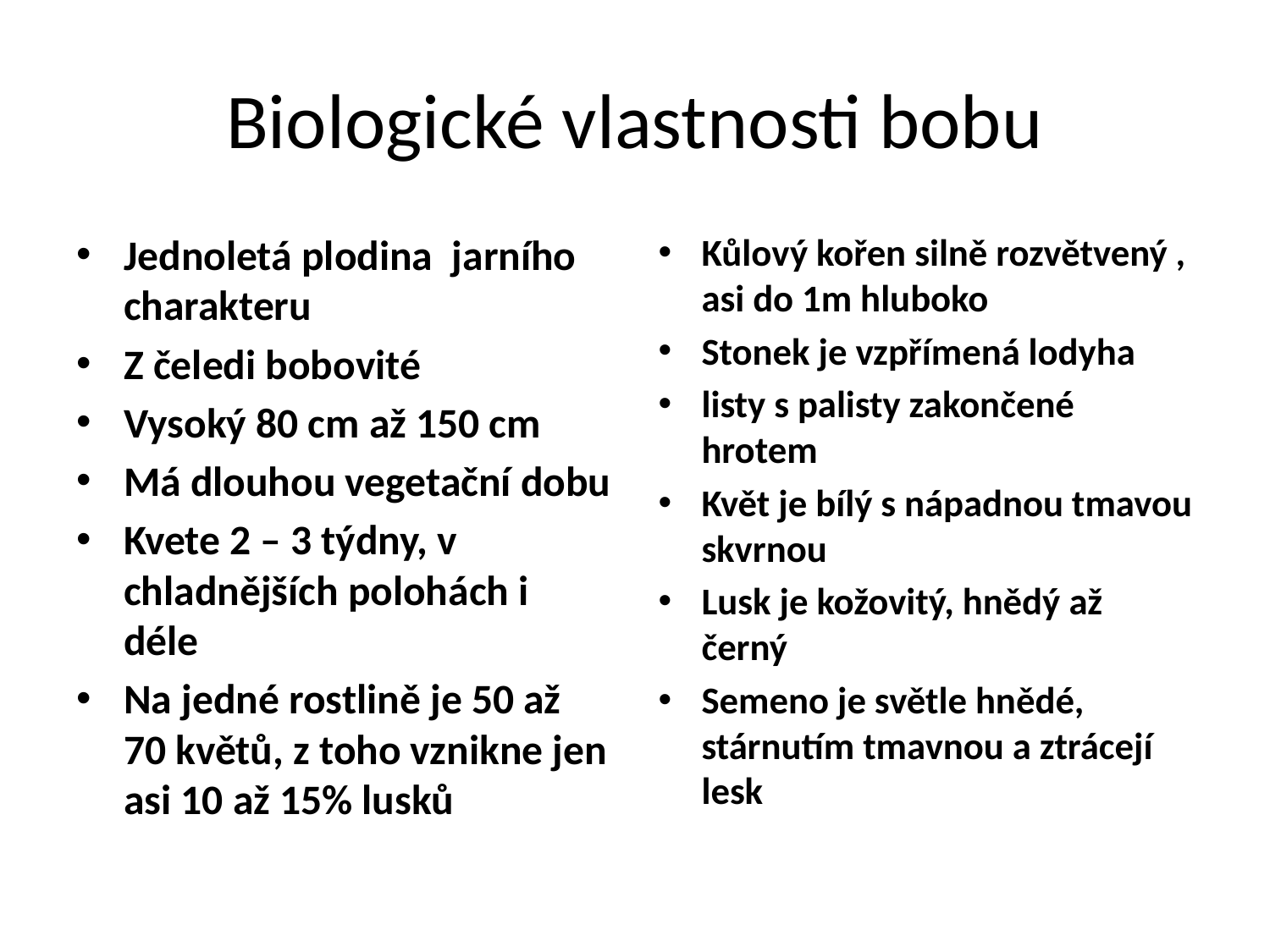

# Biologické vlastnosti bobu
Jednoletá plodina  jarního charakteru
Z čeledi bobovité
Vysoký 80 cm až 150 cm
Má dlouhou vegetační dobu
Kvete 2 – 3 týdny, v chladnějších polohách i déle
Na jedné rostlině je 50 až 70 květů, z toho vznikne jen asi 10 až 15% lusků

Kůlový kořen silně rozvětvený , asi do 1m hluboko
Stonek je vzpřímená lodyha
listy s palisty zakončené hrotem
Květ je bílý s nápadnou tmavou skvrnou
Lusk je kožovitý, hnědý až černý
Semeno je světle hnědé, stárnutím tmavnou a ztrácejí lesk